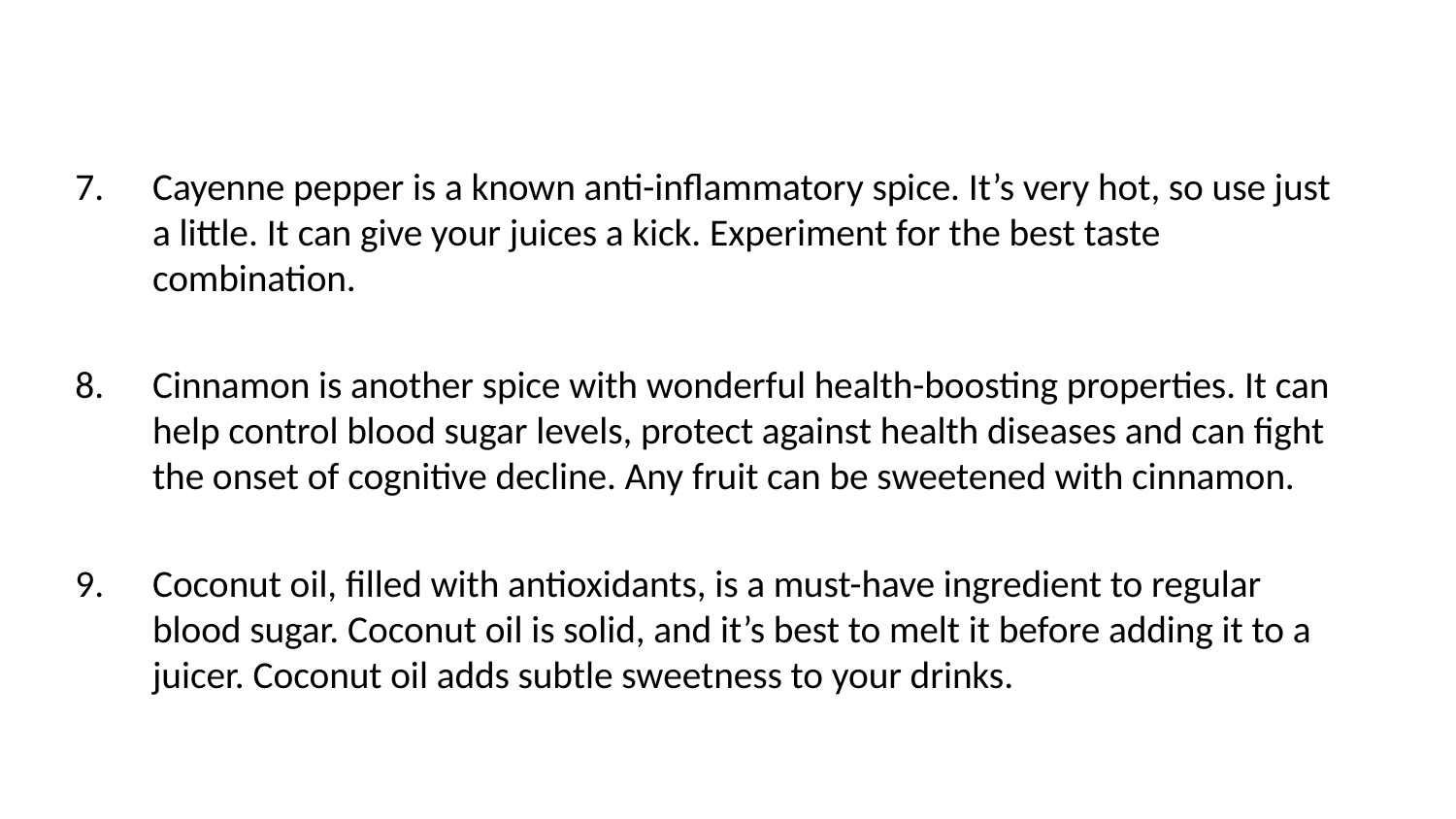

Cayenne pepper is a known anti-inflammatory spice. It’s very hot, so use just a little. It can give your juices a kick. Experiment for the best taste combination.

Cinnamon is another spice with wonderful health-boosting properties. It can help control blood sugar levels, protect against health diseases and can fight the onset of cognitive decline. Any fruit can be sweetened with cinnamon.

Coconut oil, filled with antioxidants, is a must-have ingredient to regular blood sugar. Coconut oil is solid, and it’s best to melt it before adding it to a juicer. Coconut oil adds subtle sweetness to your drinks.